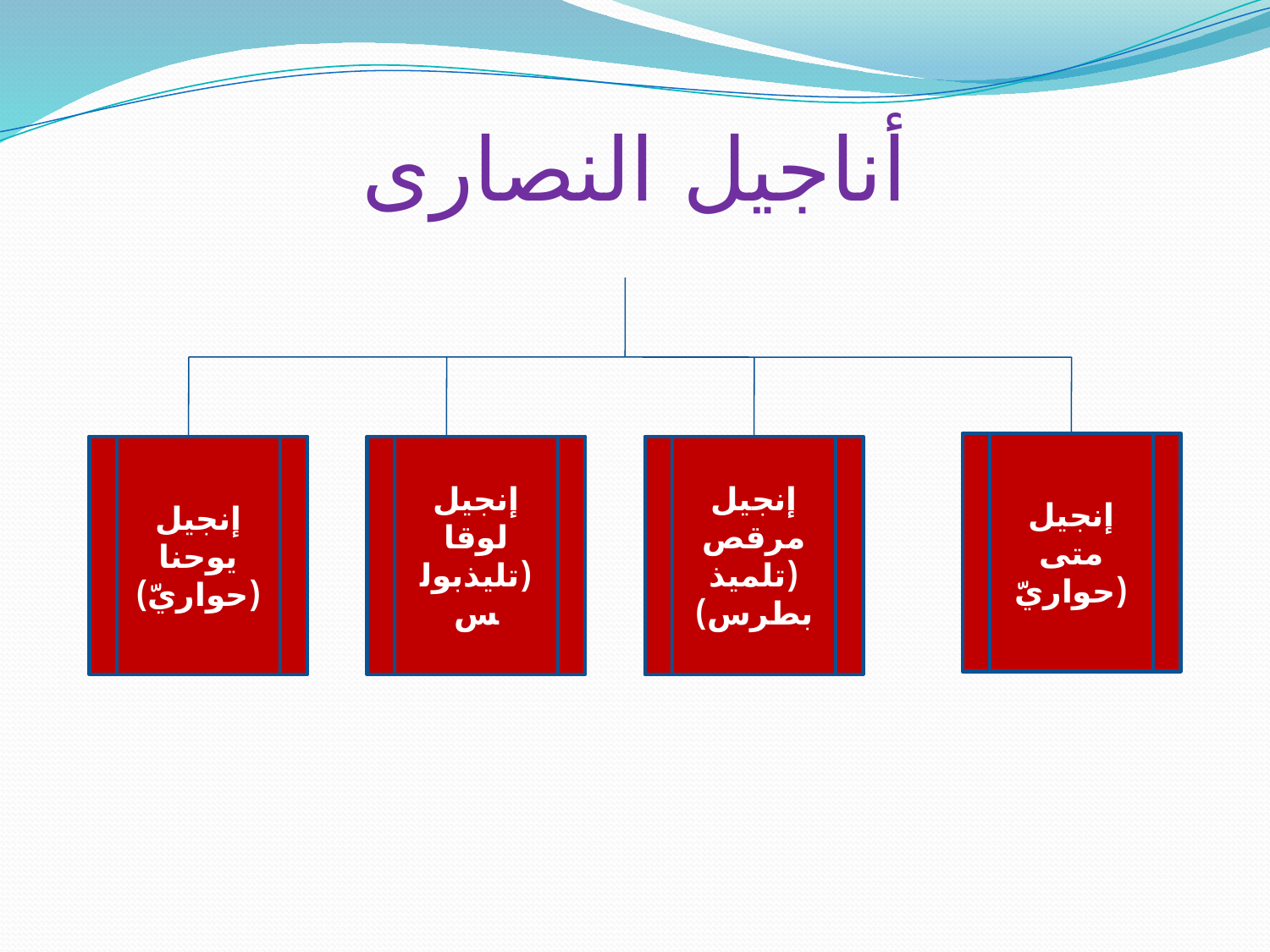

# أناجيل النصارى
إنجيل متى (حواريّ
إنجيل يوحنا (حواريّ)
إنجيل لوقا (تليذبولس
إنجيل مرقص (تلميذ بطرس)